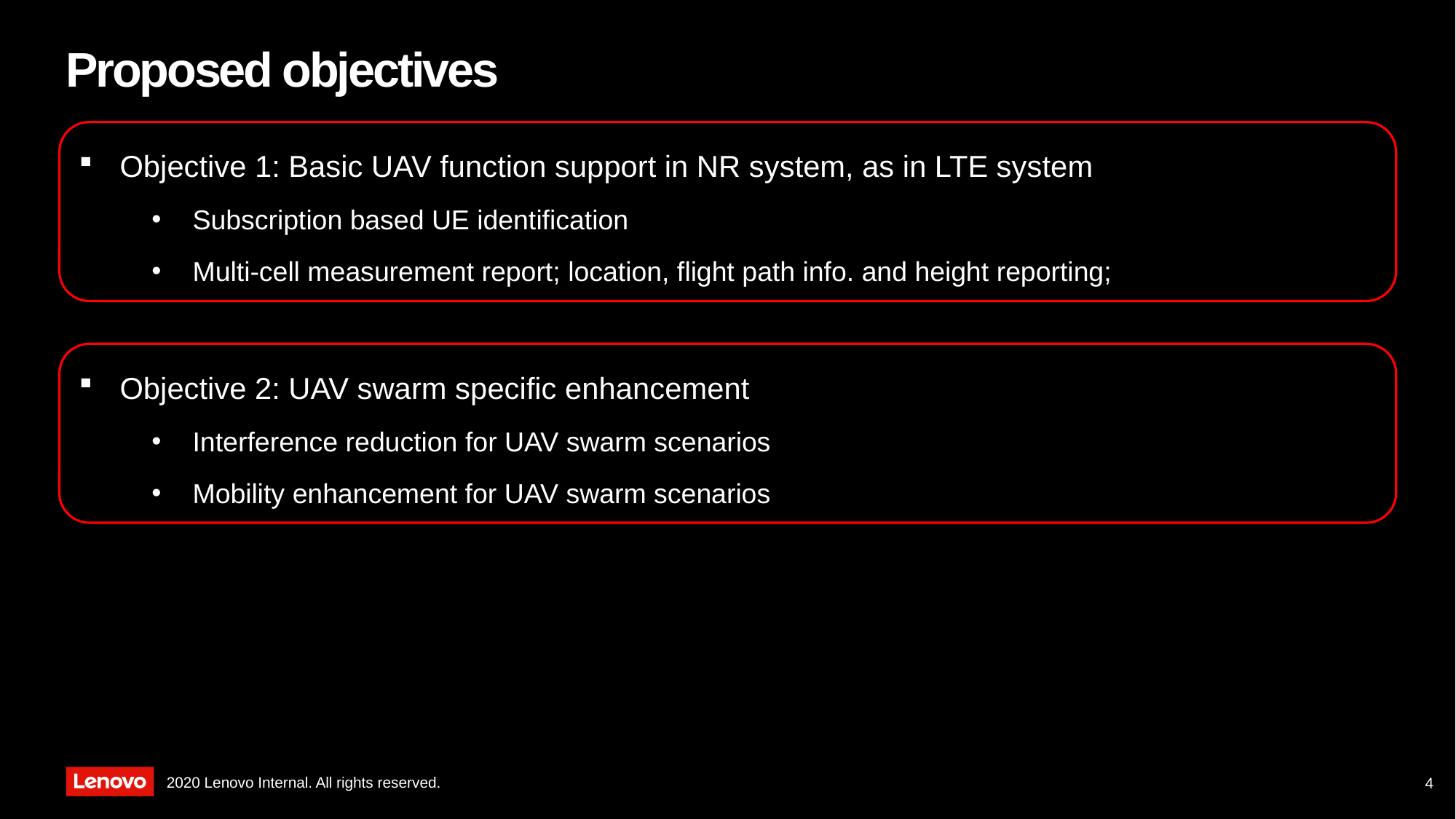

# Proposed objectives
Objective 1: Basic UAV function support in NR system, as in LTE system
Subscription based UE identification
Multi-cell measurement report; location, flight path info. and height reporting;
Objective 2: UAV swarm specific enhancement
Interference reduction for UAV swarm scenarios
Mobility enhancement for UAV swarm scenarios
4